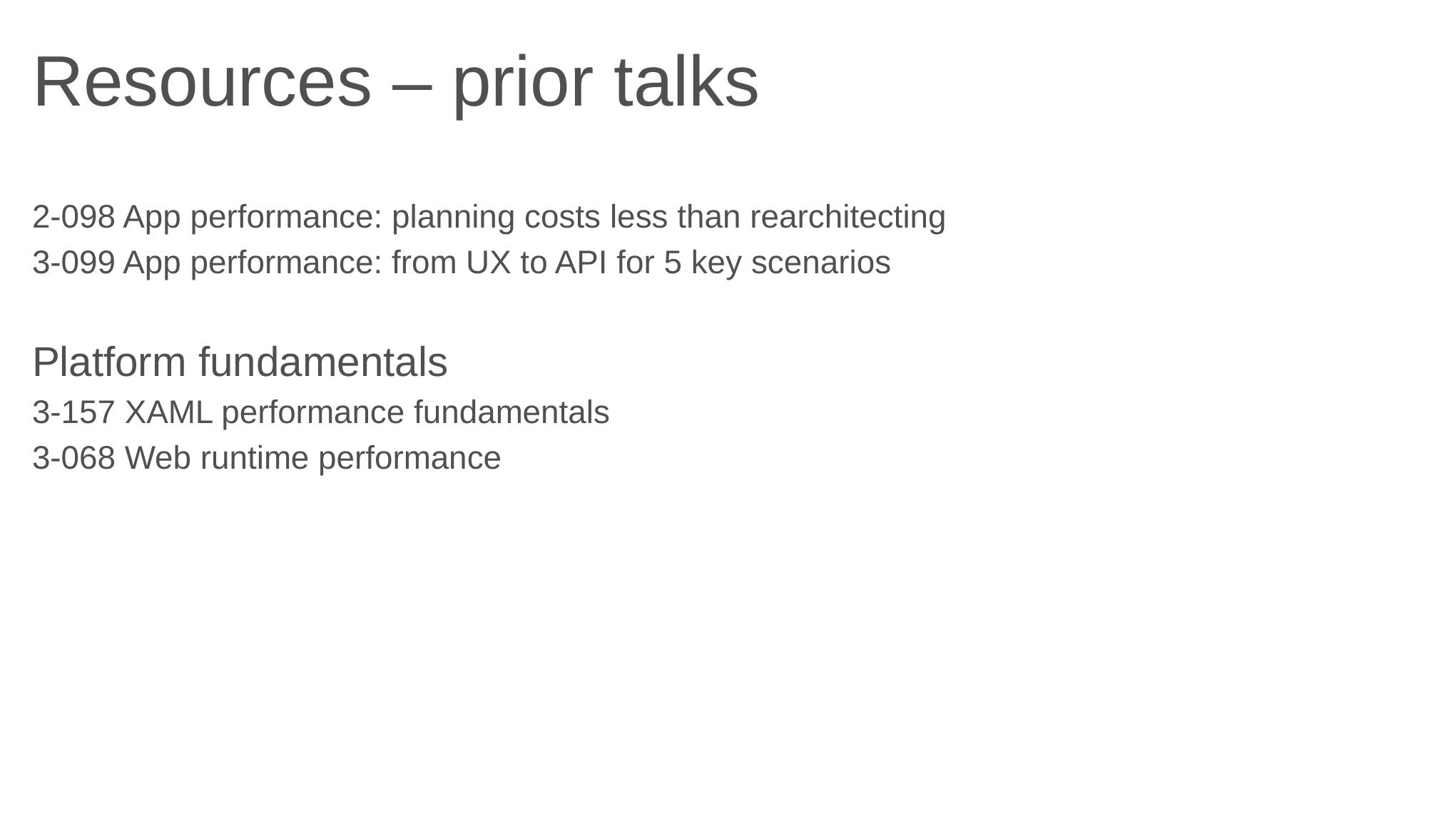

# Resources – prior talks
2-098 App performance: planning costs less than rearchitecting
3-099 App performance: from UX to API for 5 key scenarios

Platform fundamentals
3-157 XAML performance fundamentals
3-068 Web runtime performance